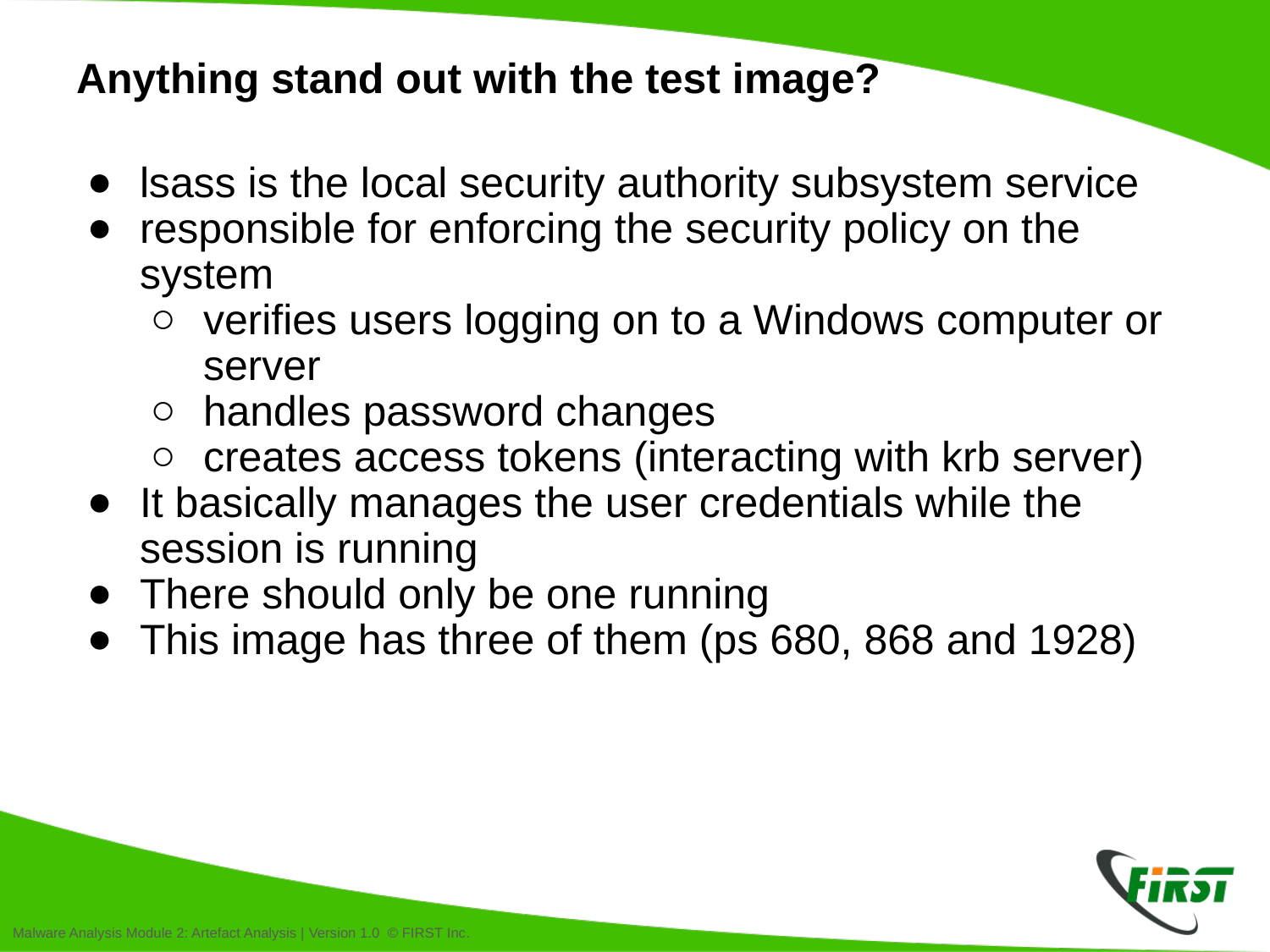

# Anything stand out with the test image?
lsass is the local security authority subsystem service
responsible for enforcing the security policy on the system
verifies users logging on to a Windows computer or server
handles password changes
creates access tokens (interacting with krb server)
It basically manages the user credentials while the session is running
There should only be one running
This image has three of them (ps 680, 868 and 1928)